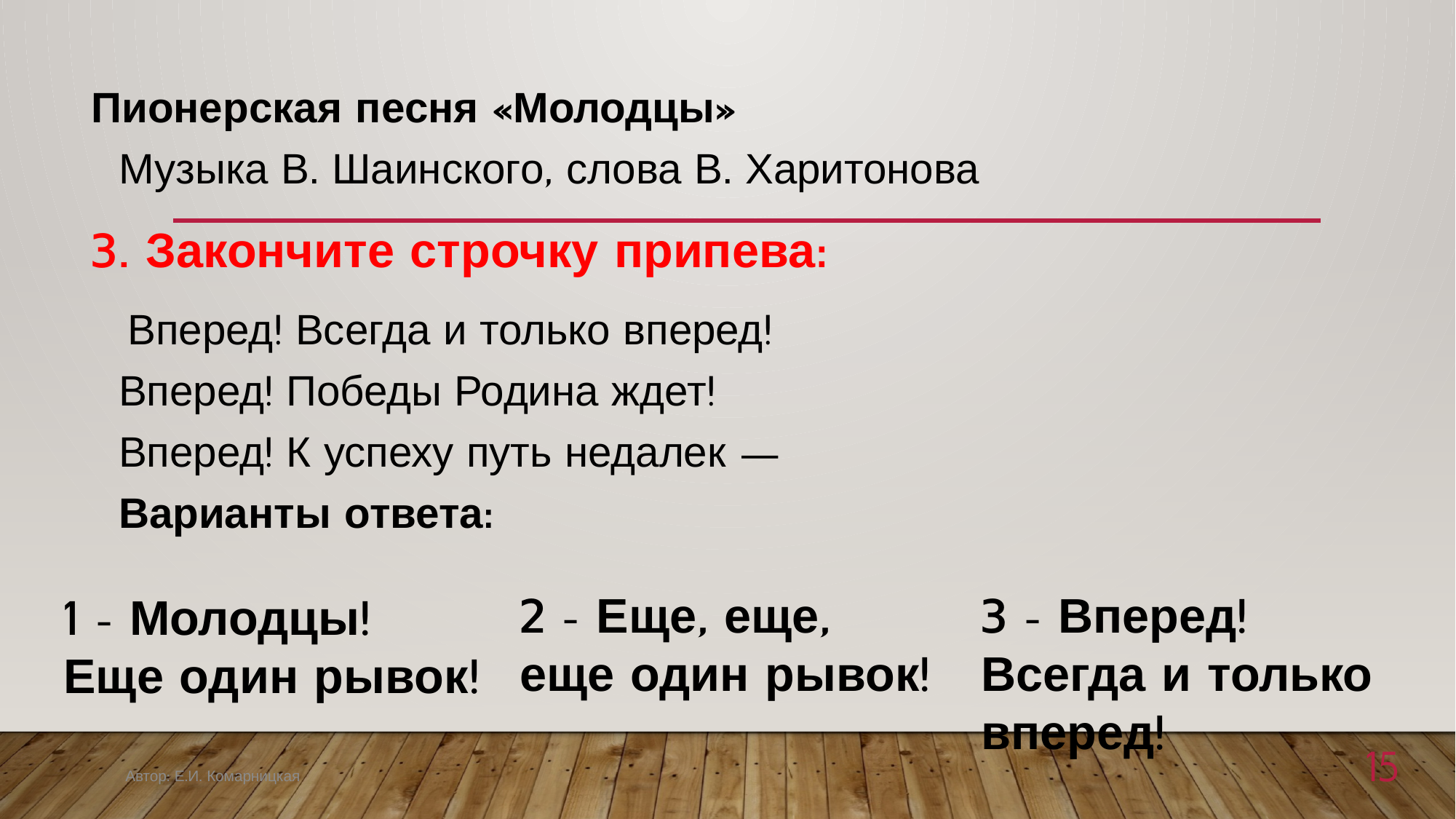

Пионерская песня «Молодцы»
Музыка В. Шаинского, слова В. Харитонова
3. Закончите строчку припева:
    Вперед! Всегда и только вперед!
Вперед! Победы Родина ждет!
Вперед! К успеху путь недалек —
Варианты ответа:

2 - Еще, еще, еще один рывок!
3 - Вперед! Всегда и только вперед!
1 - Молодцы!
Еще один рывок!
15
Автор: Е.И. Комарницкая